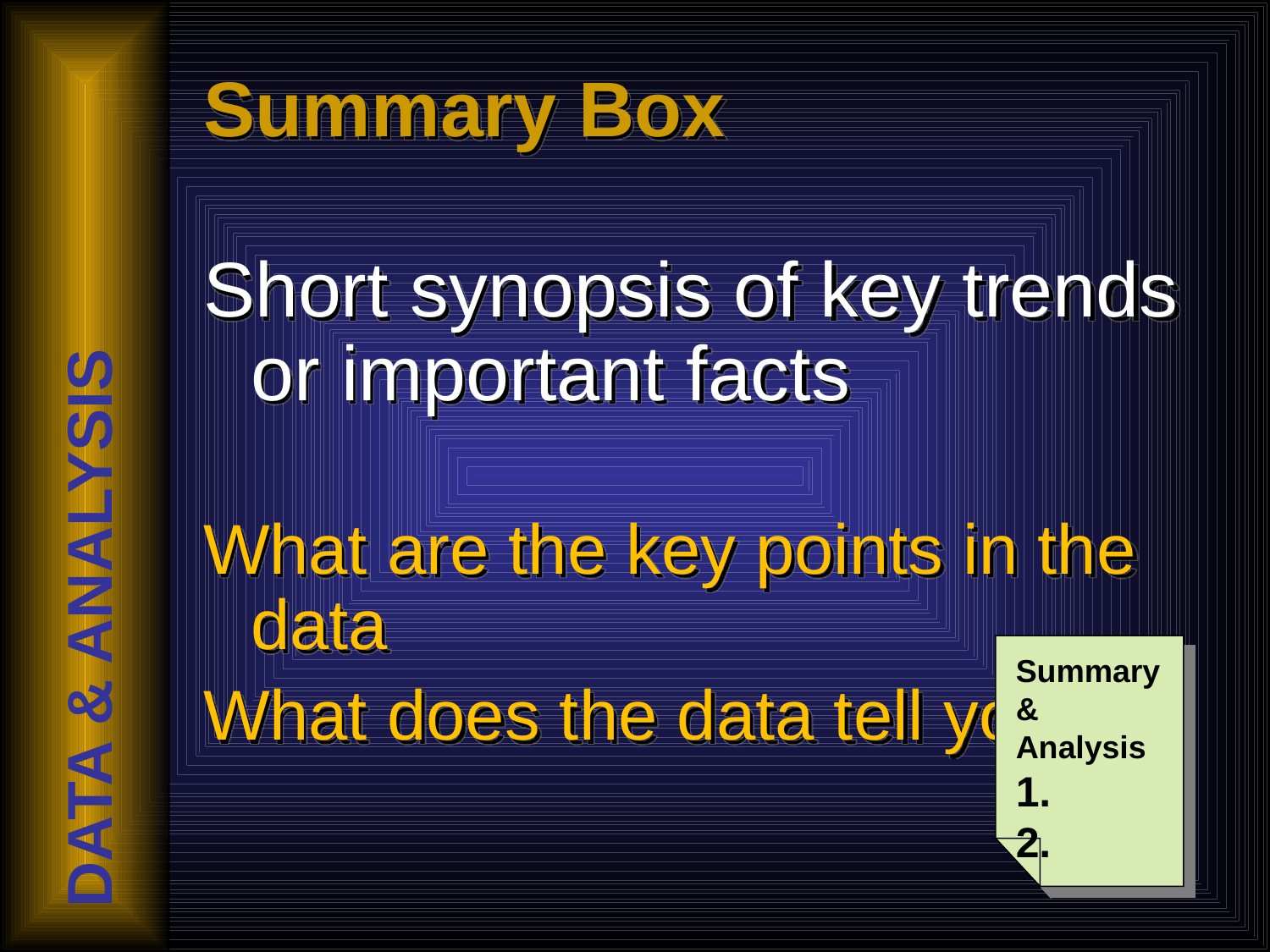

Summary Box

Short synopsis of key trends or important facts

What are the key points in the data
What does the data tell you?

DATA & ANALYSIS
Summary & Analysis
1.
2.